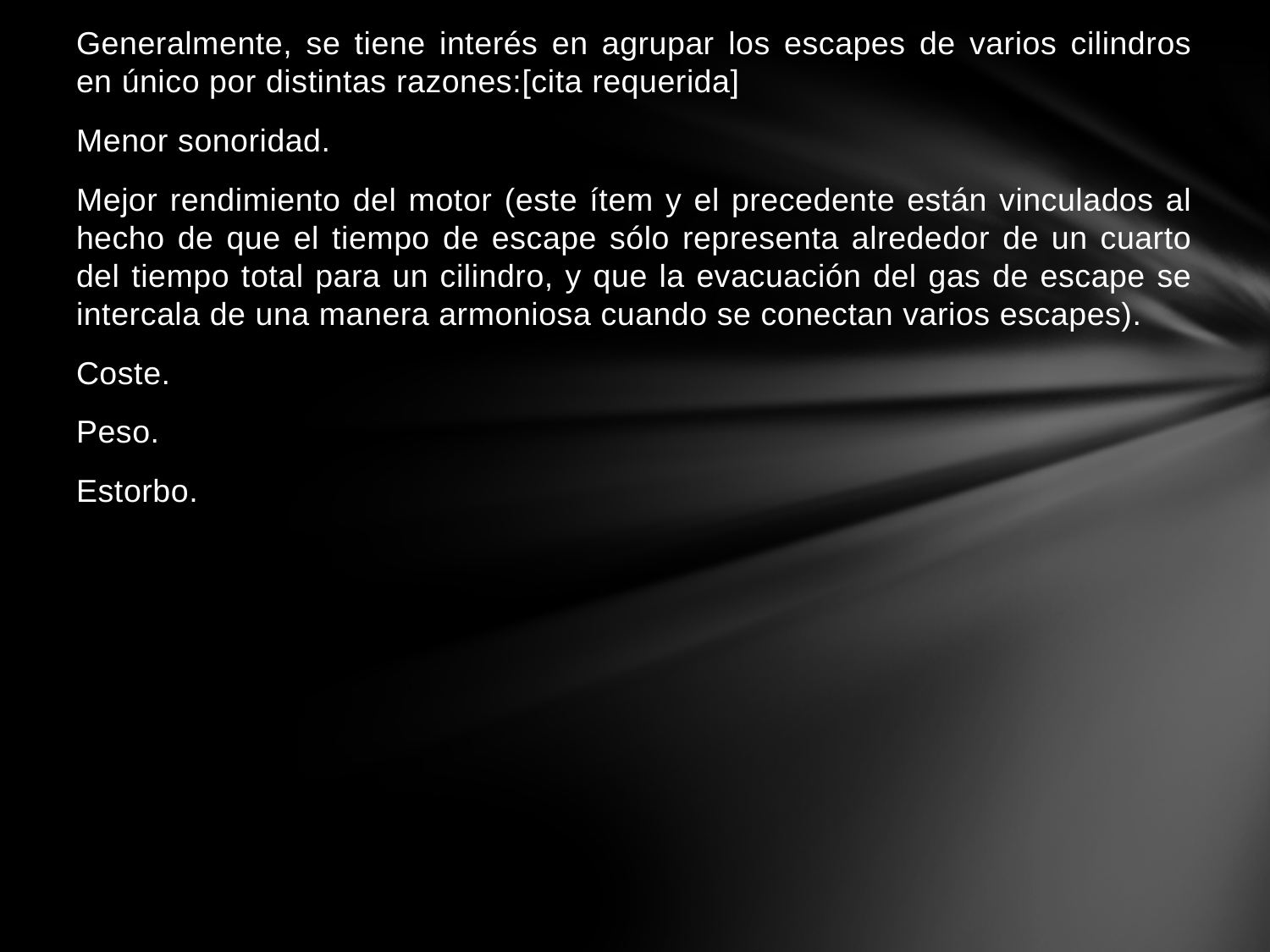

Generalmente, se tiene interés en agrupar los escapes de varios cilindros en único por distintas razones:[cita requerida]
Menor sonoridad.
Mejor rendimiento del motor (este ítem y el precedente están vinculados al hecho de que el tiempo de escape sólo representa alrededor de un cuarto del tiempo total para un cilindro, y que la evacuación del gas de escape se intercala de una manera armoniosa cuando se conectan varios escapes).
Coste.
Peso.
Estorbo.